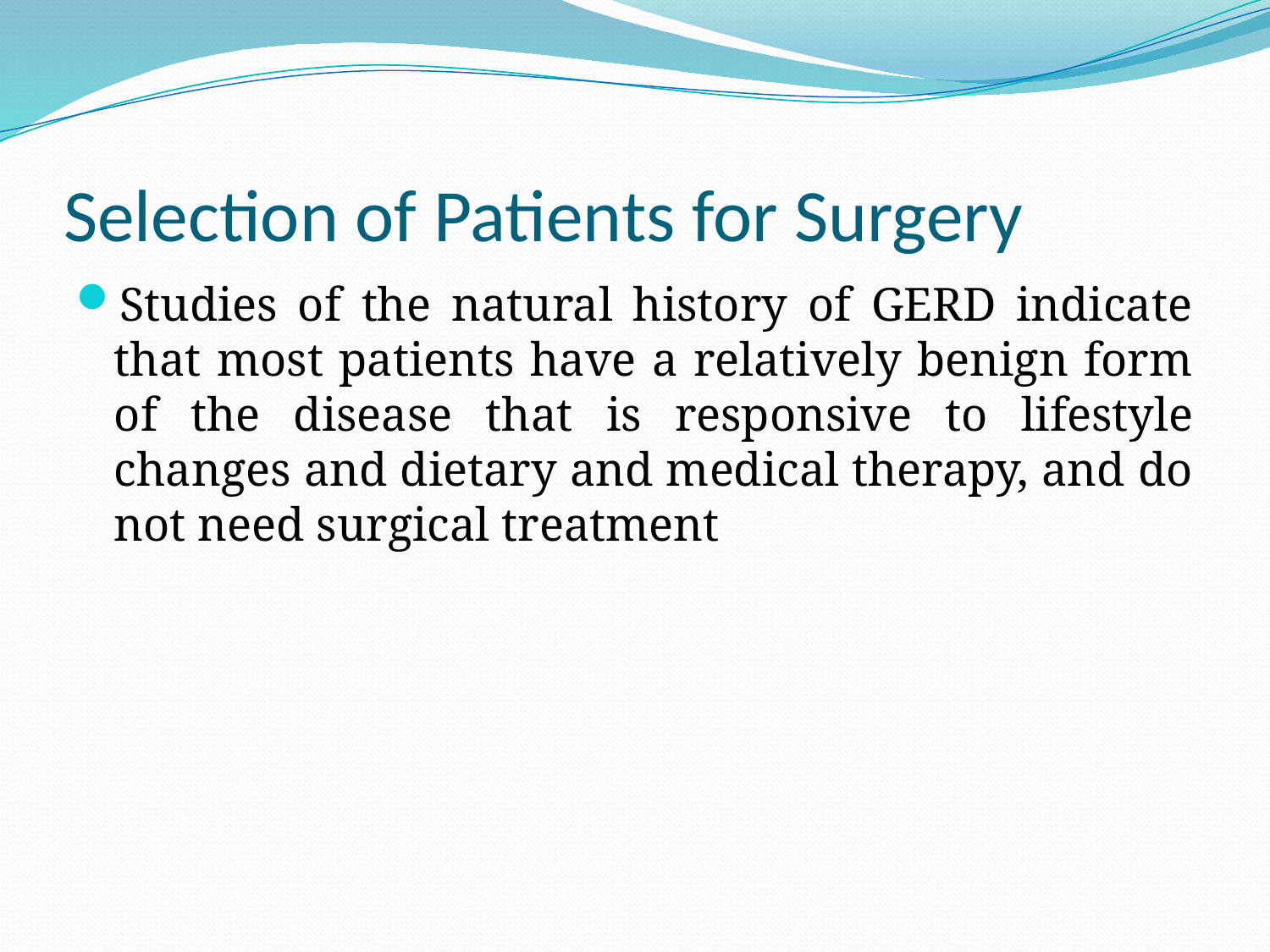

# Selection of Patients for Surgery
Studies of the natural history of GERD indicate that most patients have a relatively benign form of the disease that is responsive to lifestyle changes and dietary and medical therapy, and do not need surgical treatment